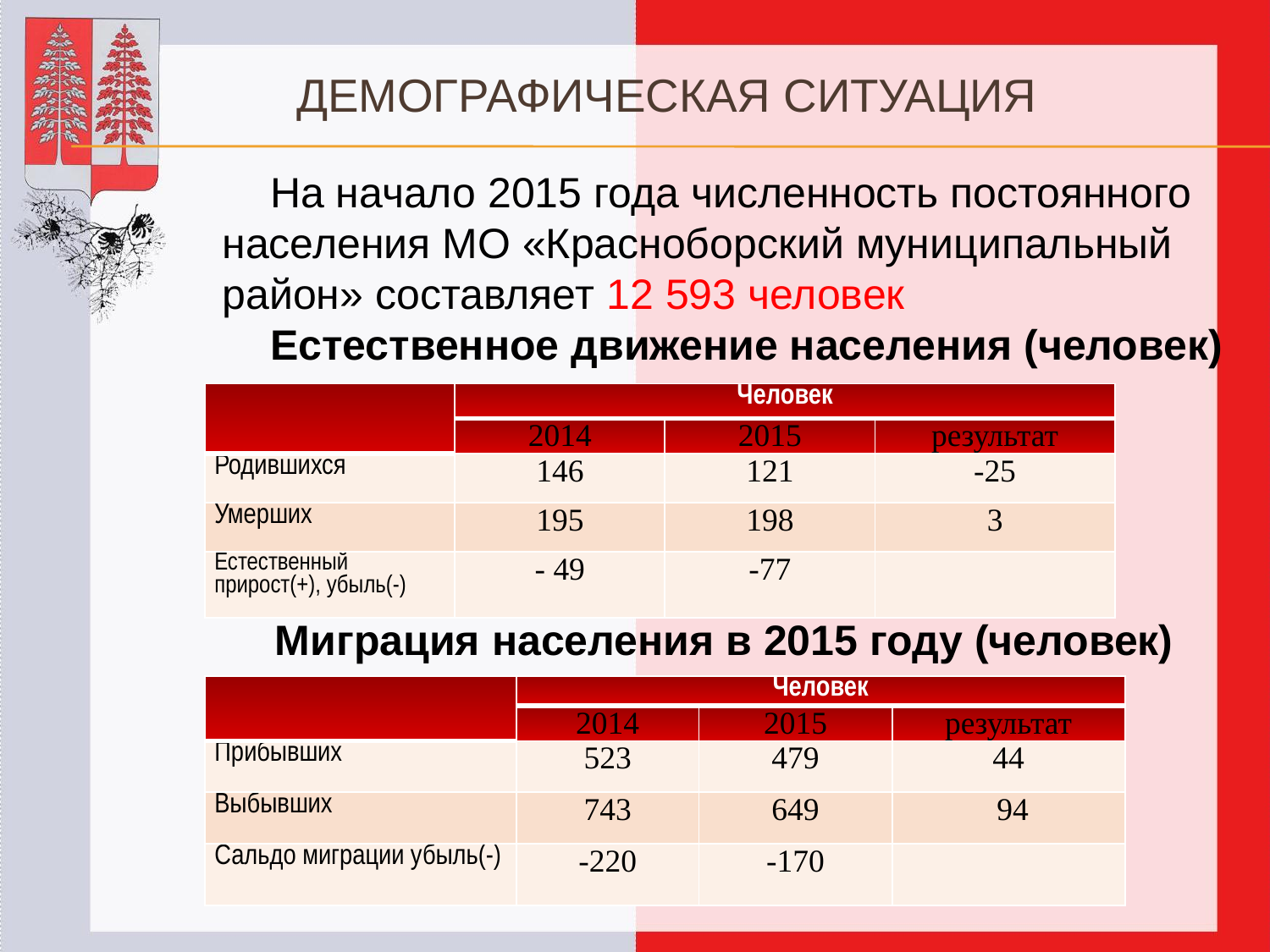

ДЕМОГРАФИЧЕСКАЯ СИТУАЦИЯ
На начало 2015 года численность постоянного населения МО «Красноборский муниципальный район» составляет 12 593 человек
Естественное движение населения (человек)

Миграция населения в 2015 году (человек)

|  | Человек |  |  |
| --- | --- | --- | --- |
|  | 2014 | 2015 | результат |
| Родившихся | 146 | 121 | -25 |
| Умерших | 195 | 198 | 3 |
| Естественный прирост(+), убыль(-) | - 49 | -77 |  |
|  | Человек |  |  |
| --- | --- | --- | --- |
|  | 2014 | 2015 | результат |
| Прибывших | 523 | 479 | 44 |
| Выбывших | 743 | 649 | 94 |
| Сальдо миграции убыль(-) | -220 | -170 |  |